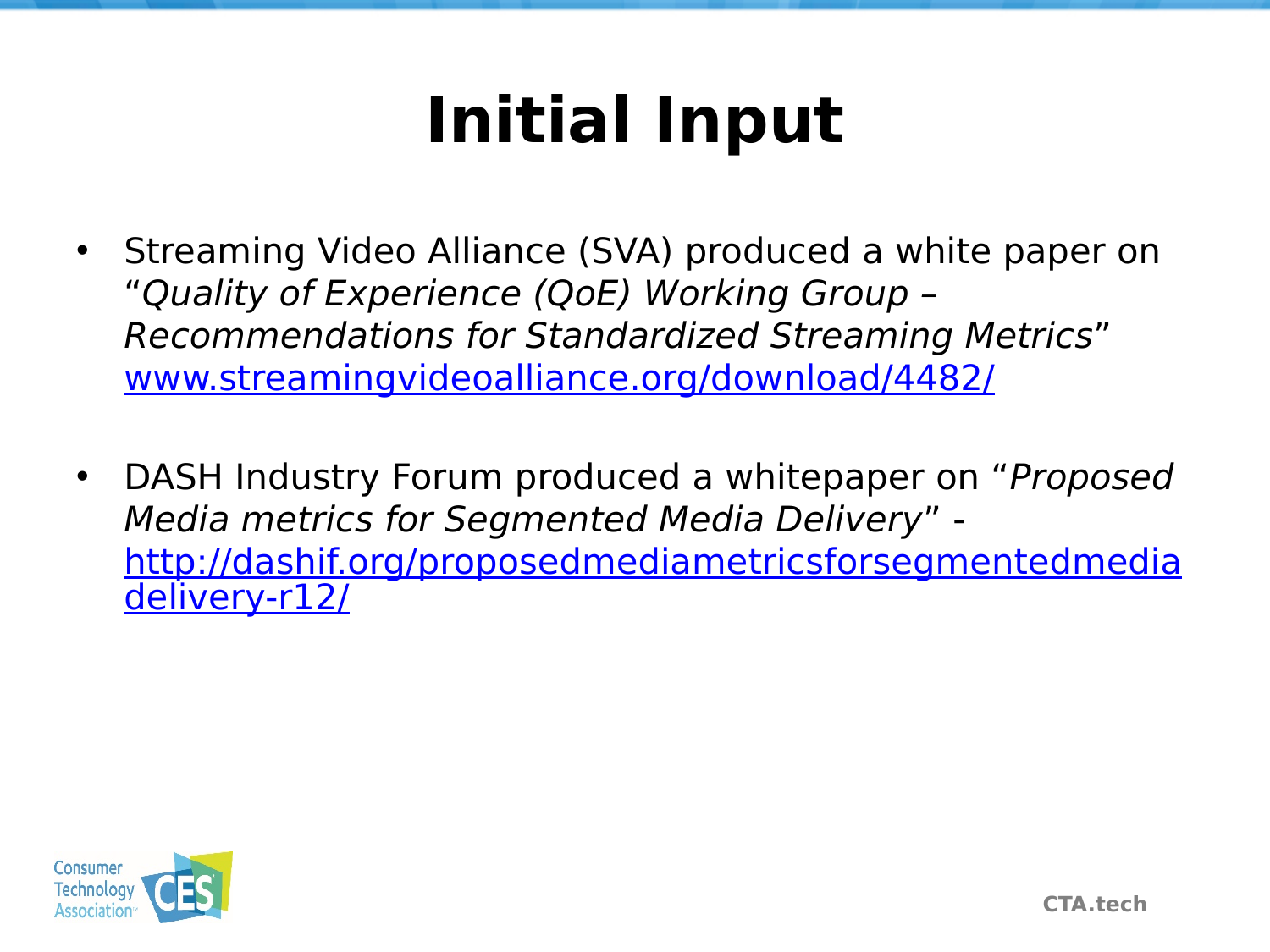

# Initial Input
Streaming Video Alliance (SVA) produced a white paper on “Quality of Experience (QoE) Working Group –Recommendations for Standardized Streaming Metrics” www.streamingvideoalliance.org/download/4482/

DASH Industry Forum produced a whitepaper on “Proposed Media metrics for Segmented Media Delivery” - http://dashif.org/proposedmediametricsforsegmentedmediadelivery-r12/